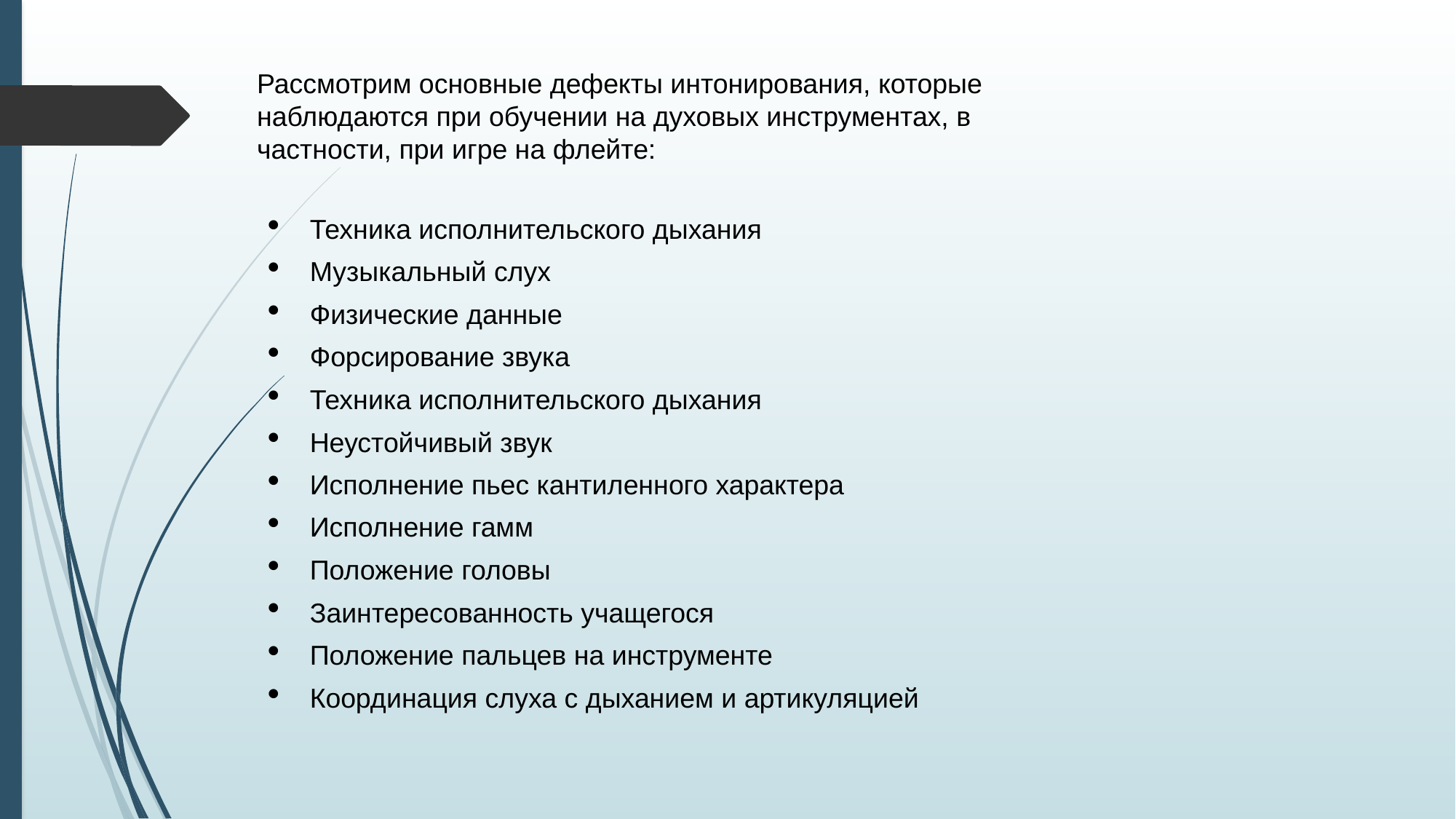

Рассмотрим основные дефекты интонирования, которые наблюдаются при обучении на духовых инструментах, в частности, при игре на флейте:
Техника исполнительского дыхания
Музыкальный слух
Физические данные
Форсирование звука
Техника исполнительского дыхания
Неустойчивый звук
Исполнение пьес кантиленного характера
Исполнение гамм
Положение головы
Заинтересованность учащегося
Положение пальцев на инструменте
Координация слуха с дыханием и артикуляцией